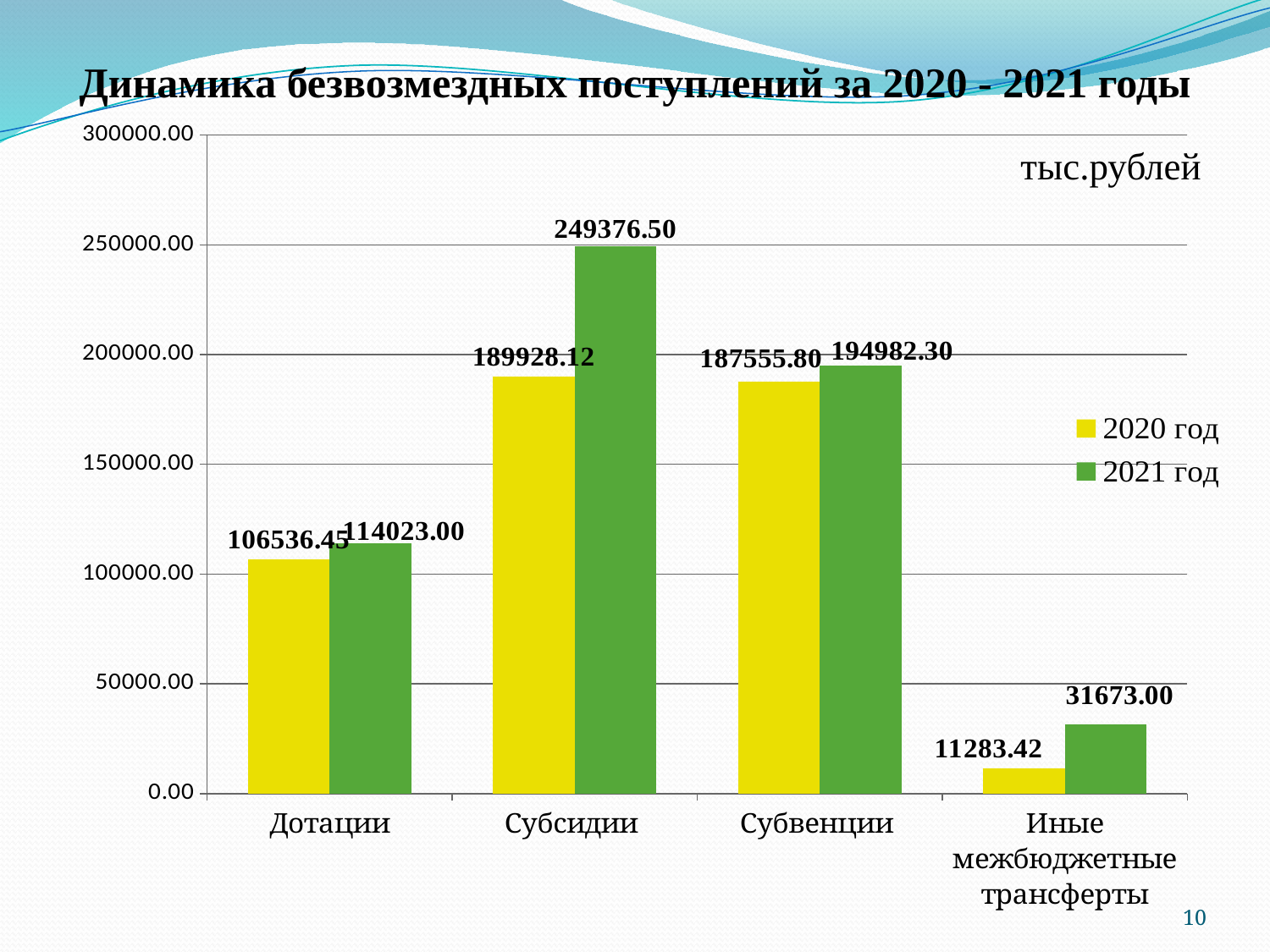

# Динамика безвозмездных поступлений за 2020 - 2021 годы

### Chart

| Category | 2020 год | 2021 год |
|---|---|---|
| Дотации | 106536.451 | 114023.0 |
| Субсидии  | 189928.123 | 249376.5 |
| Субвенции  | 187555.803 | 194982.3 |
| Иные межбюджетные трансферты | 11283.424 | 31673.0 |
тыс.рублей
10